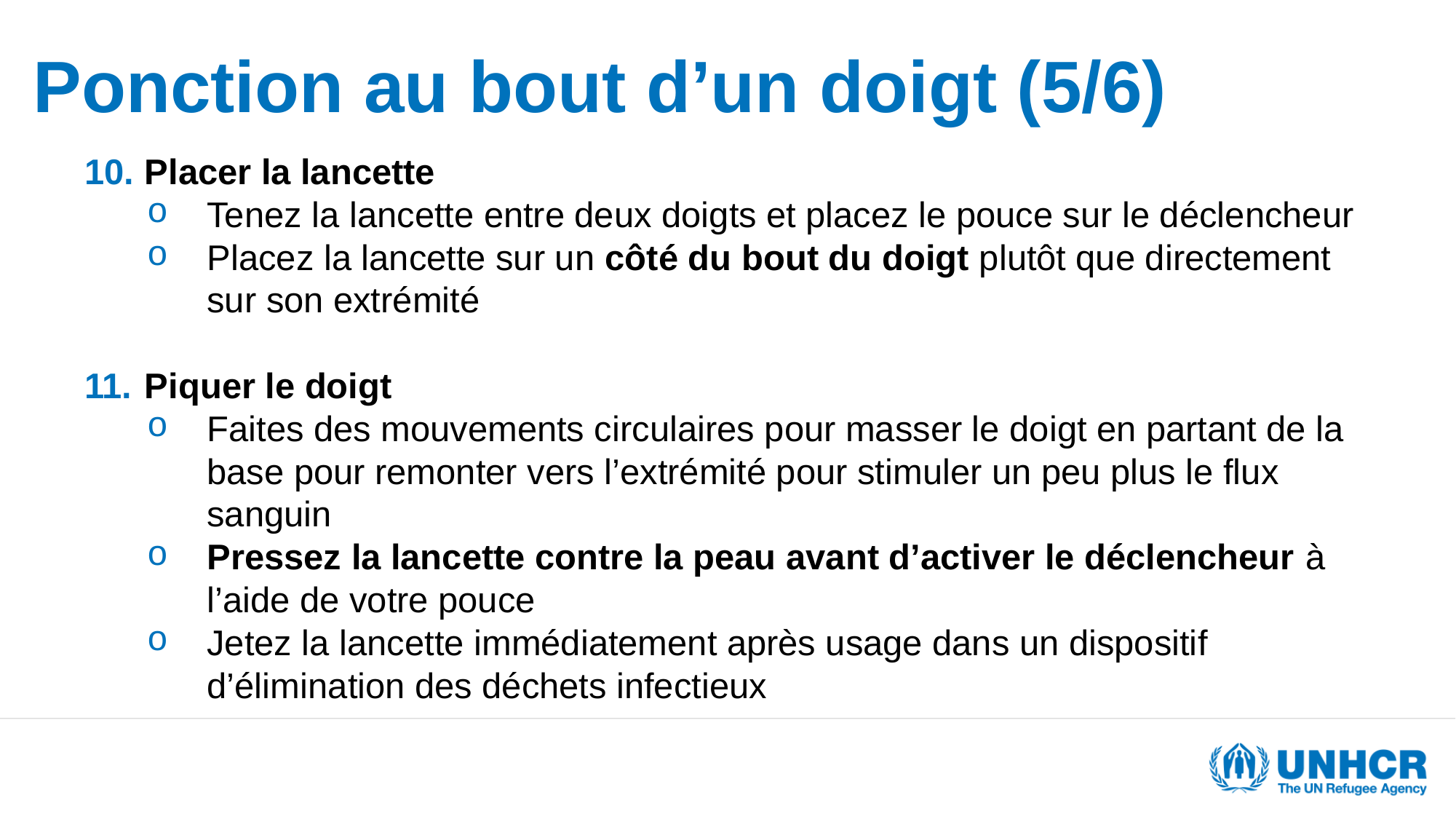

# Ponction au bout d’un doigt (5/6)
Placer la lancette
Tenez la lancette entre deux doigts et placez le pouce sur le déclencheur
Placez la lancette sur un côté du bout du doigt plutôt que directement sur son extrémité

Piquer le doigt
Faites des mouvements circulaires pour masser le doigt en partant de la base pour remonter vers l’extrémité pour stimuler un peu plus le flux sanguin
Pressez la lancette contre la peau avant d’activer le déclencheur à l’aide de votre pouce
Jetez la lancette immédiatement après usage dans un dispositif d’élimination des déchets infectieux